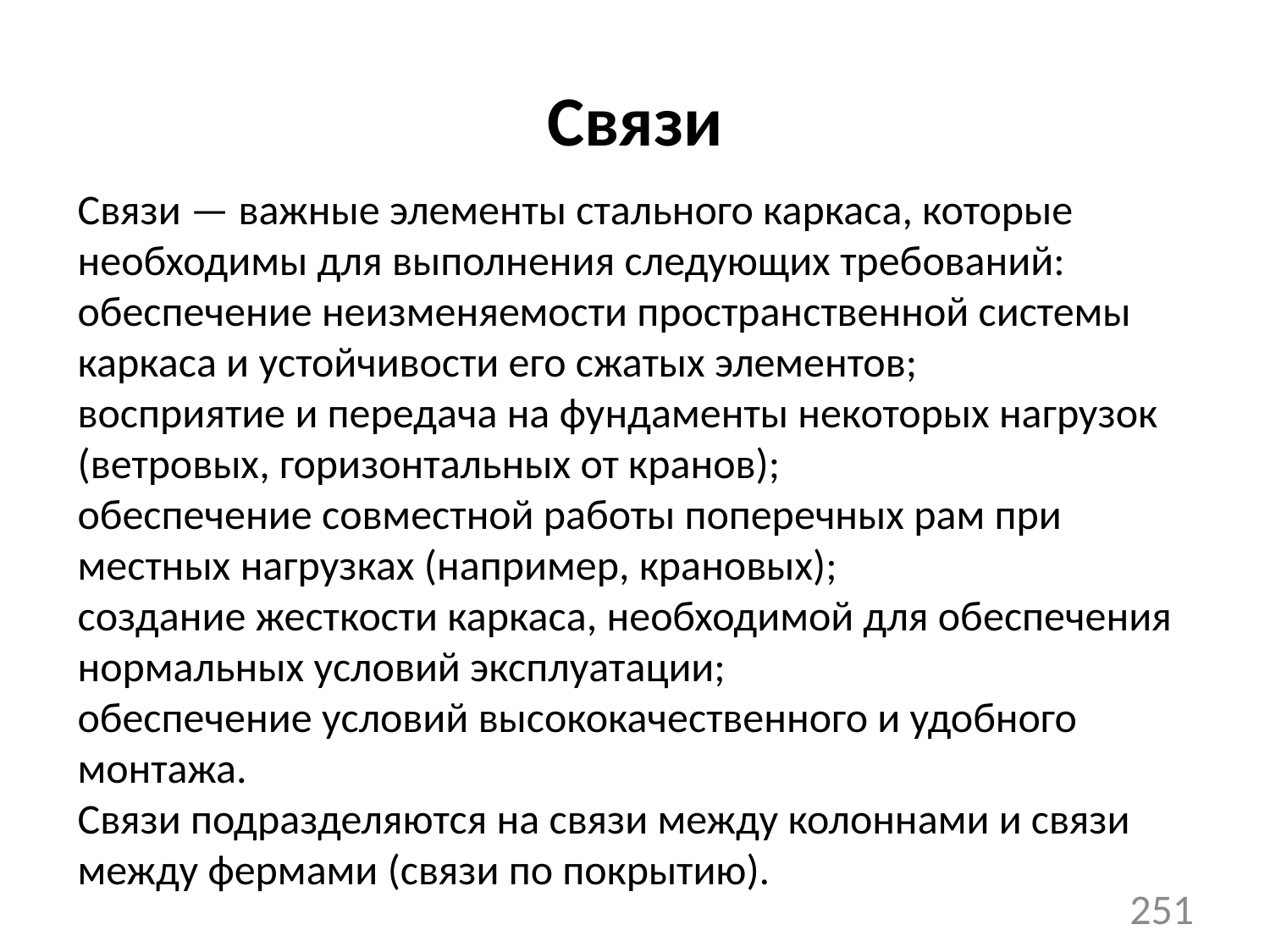

Связи
Связи — важные элементы стального каркаса, которые необходимы для выполнения следующих требований:
обеспечение неизменяемости пространственной системы каркаса и устойчивости его сжатых элементов;
восприятие и передача на фундаменты некоторых нагрузок (ветровых, горизонтальных от кранов);
обеспечение совместной работы поперечных рам при местных нагрузках (например, крановых);
создание жесткости каркаса, необходимой для обеспечения нормальных условий эксплуатации;
обеспечение условий высококачественного и удобного монтажа.
Связи подразделяются на связи между колоннами и связи между фермами (связи по покрытию).
251